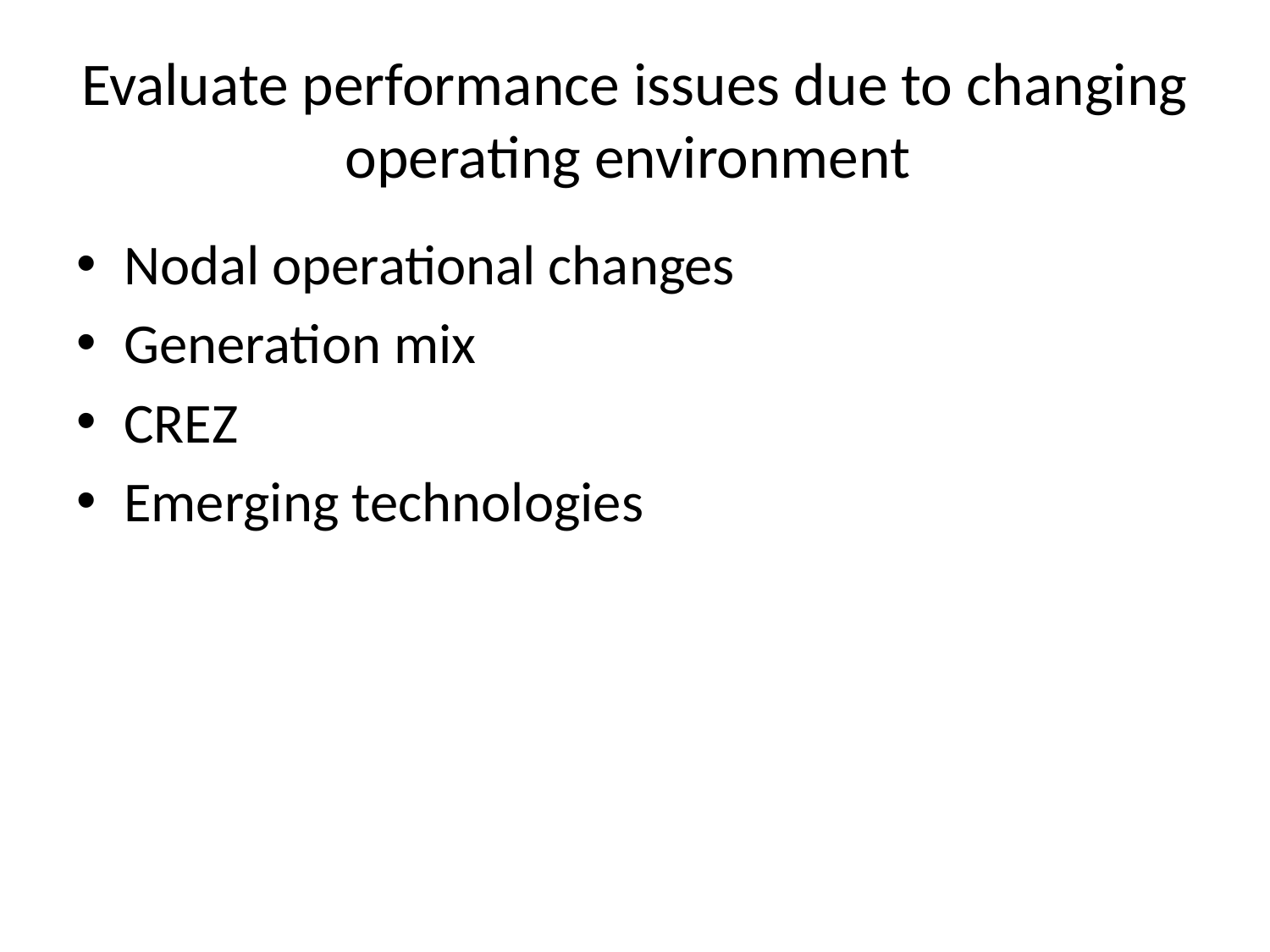

# Evaluate performance issues due to changing operating environment
Nodal operational changes
Generation mix
CREZ
Emerging technologies